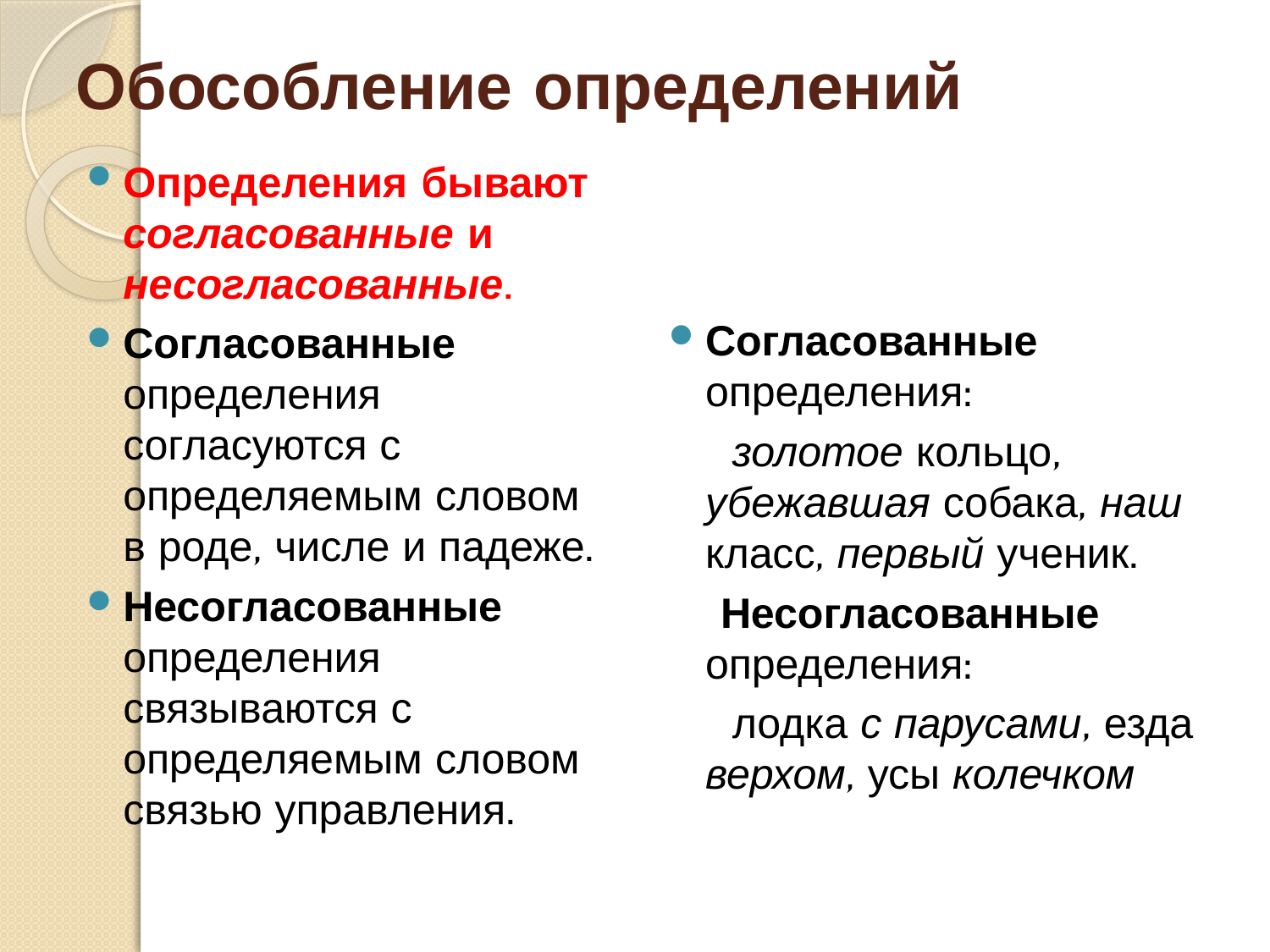

# Обособление определений
Определения бывают согласованные и несогласованные.
Согласованные определения согласуются с определяемым словом в роде, числе и падеже.
Несогласованные определения связываются с определяемым словом связью управления.
Согласованные определения:
     золотое кольцо, убежавшая собака, наш класс, первый ученик.
    Несогласованные определения:
     лодка с парусами, езда верхом, усы колечком